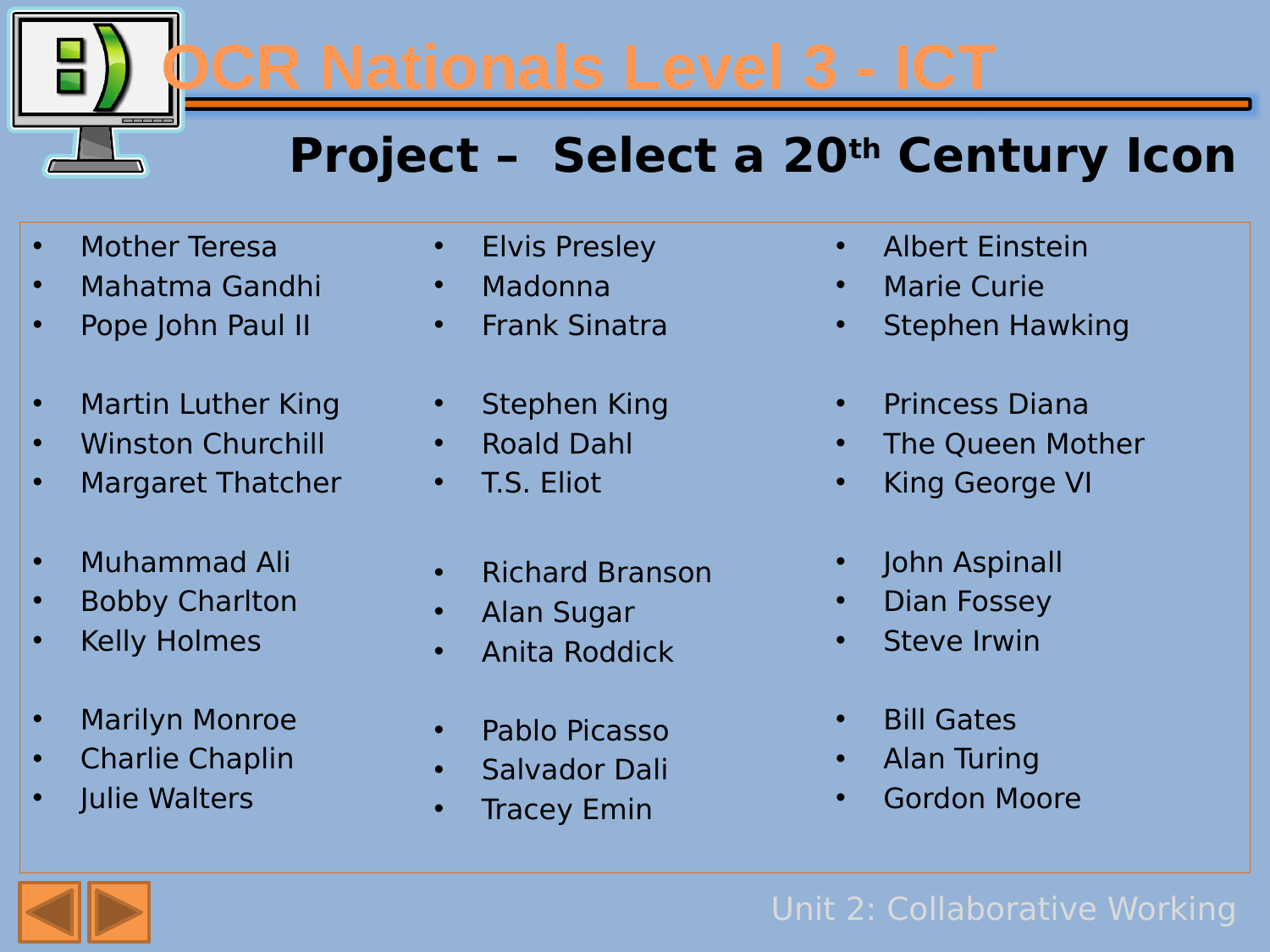

# Project –  Select a 20th Century Icon
Mother Teresa
Mahatma Gandhi
Pope John Paul II

Martin Luther King
Winston Churchill
Margaret Thatcher

Muhammad Ali
Bobby Charlton
Kelly Holmes

Marilyn Monroe
Charlie Chaplin
Julie Walters

Elvis Presley
Madonna
Frank Sinatra

Stephen King
Roald Dahl
T.S. Eliot

Richard Branson
Alan Sugar
Anita Roddick

Pablo Picasso
Salvador Dali
Tracey Emin

Albert Einstein
Marie Curie
Stephen Hawking

Princess Diana
The Queen Mother
King George VI

John Aspinall
Dian Fossey
Steve Irwin

Bill Gates
Alan Turing
Gordon Moore